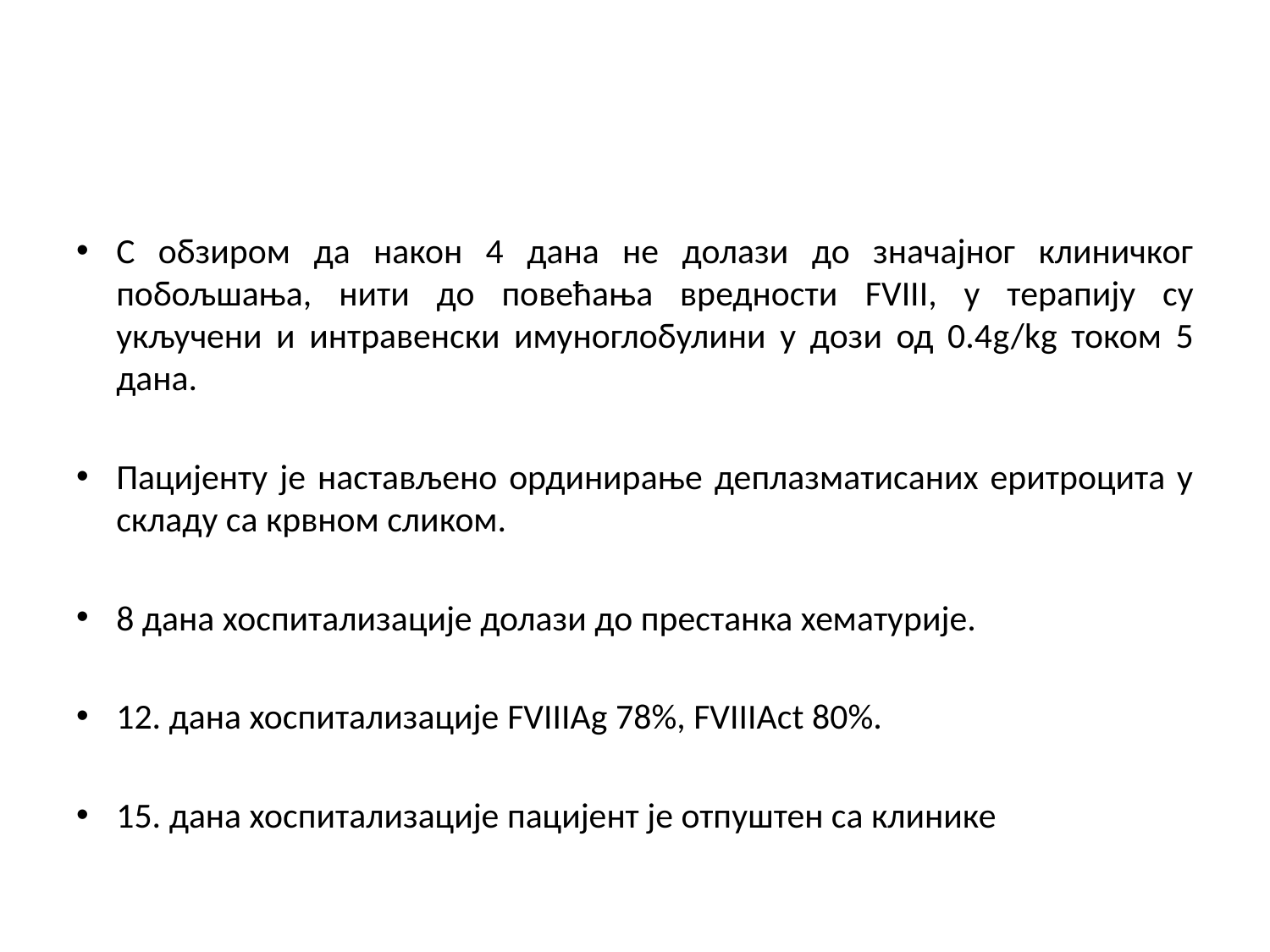

С обзиром да након 4 дана не долази до значајног клиничког побољшања, нити до повећања вредности FVIII, у терапију су укључени и интравенски имуноглобулини у дози од 0.4g/kg током 5 дана.

Пацијенту је настављено ординирање деплазматисаних еритроцита у складу са крвном сликом.

8 дана хоспитализације долази до престанка хематурије.

12. дана хоспитализације FVIIIAg 78%, FVIIIAct 80%.

15. дана хоспитализације пацијент је отпуштен са клинике